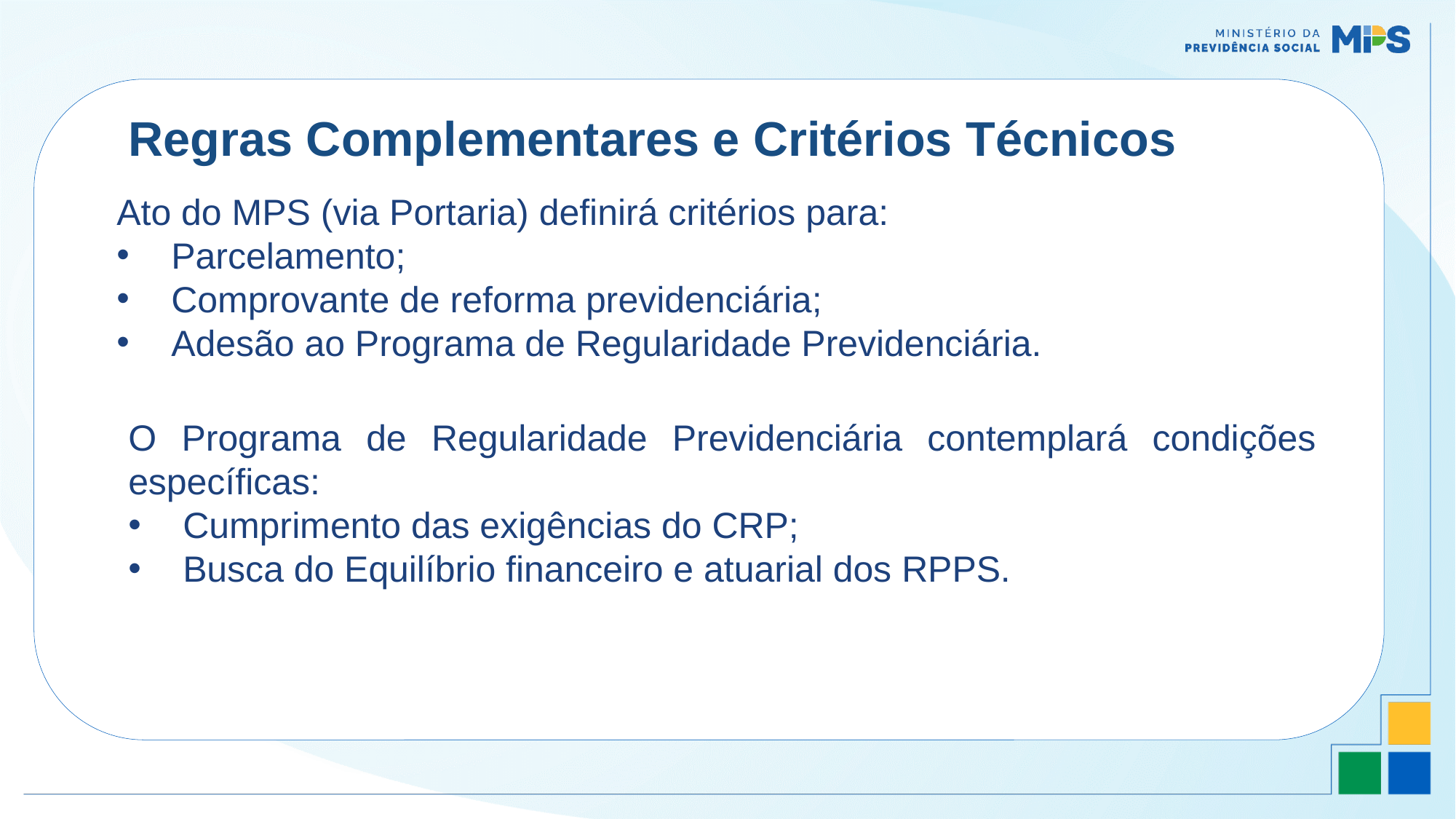

Regras Complementares e Critérios Técnicos
Ato do MPS (via Portaria) definirá critérios para:
Parcelamento;
Comprovante de reforma previdenciária;
Adesão ao Programa de Regularidade Previdenciária.
O Programa de Regularidade Previdenciária contemplará condições específicas:
Cumprimento das exigências do CRP;
Busca do Equilíbrio financeiro e atuarial dos RPPS.